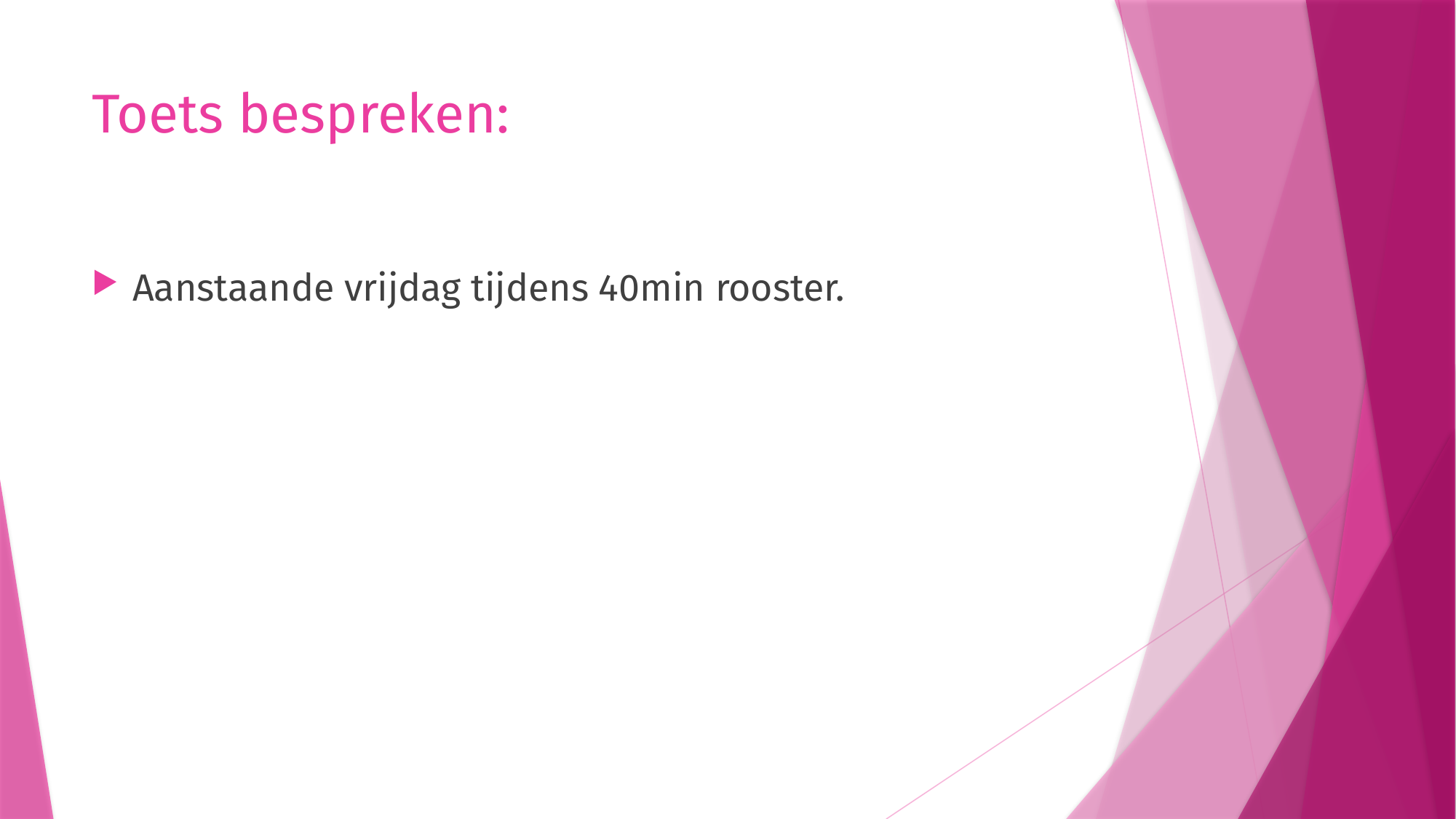

# Toets bespreken:
Aanstaande vrijdag tijdens 40min rooster.